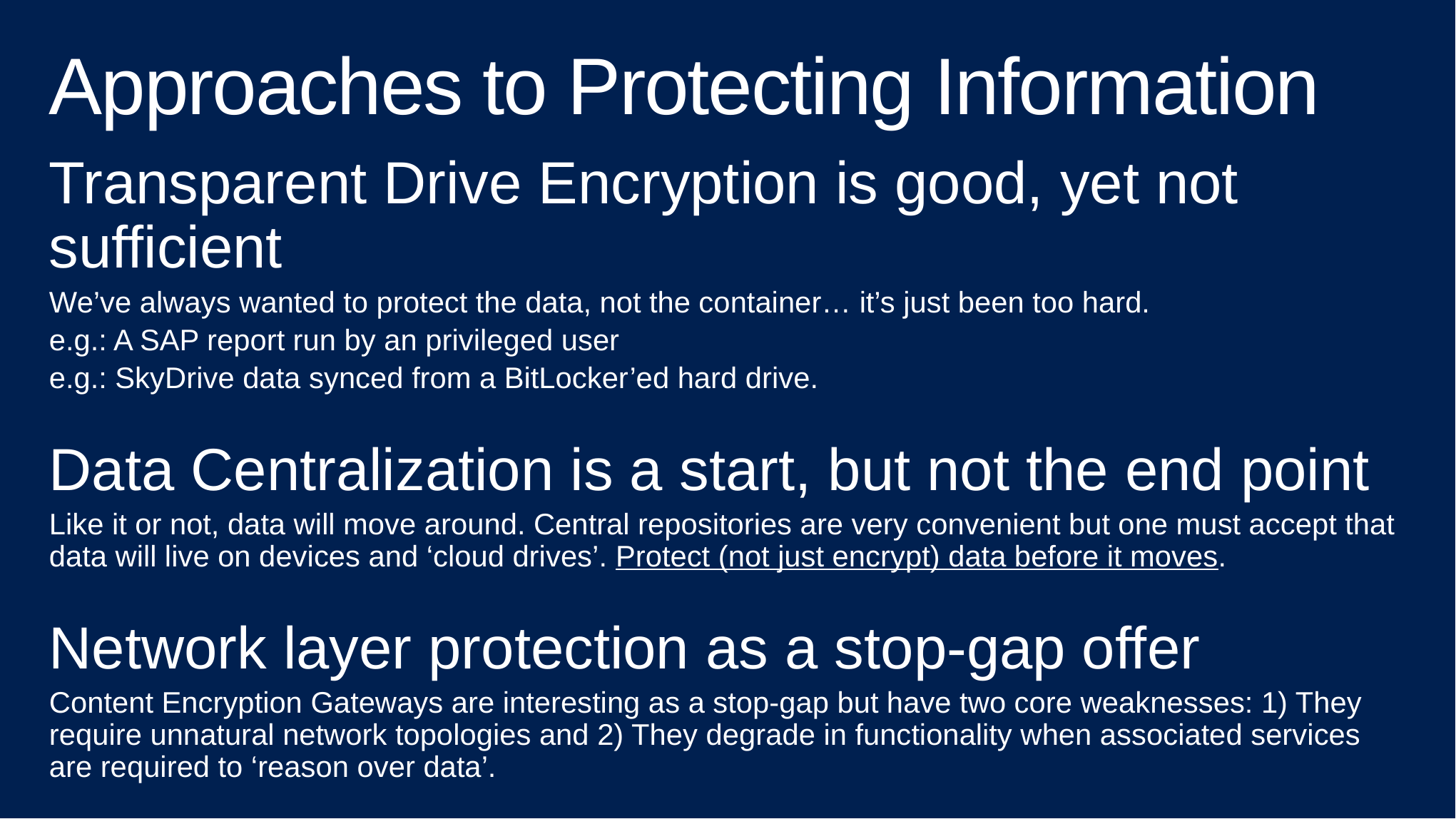

# Approaches to Protecting Information
Transparent Drive Encryption is good, yet not sufficient
We’ve always wanted to protect the data, not the container… it’s just been too hard.
e.g.: A SAP report run by an privileged user
e.g.: SkyDrive data synced from a BitLocker’ed hard drive.
Data Centralization is a start, but not the end point
Like it or not, data will move around. Central repositories are very convenient but one must accept that data will live on devices and ‘cloud drives’. Protect (not just encrypt) data before it moves.
Network layer protection as a stop-gap offer
Content Encryption Gateways are interesting as a stop-gap but have two core weaknesses: 1) They require unnatural network topologies and 2) They degrade in functionality when associated services are required to ‘reason over data’.